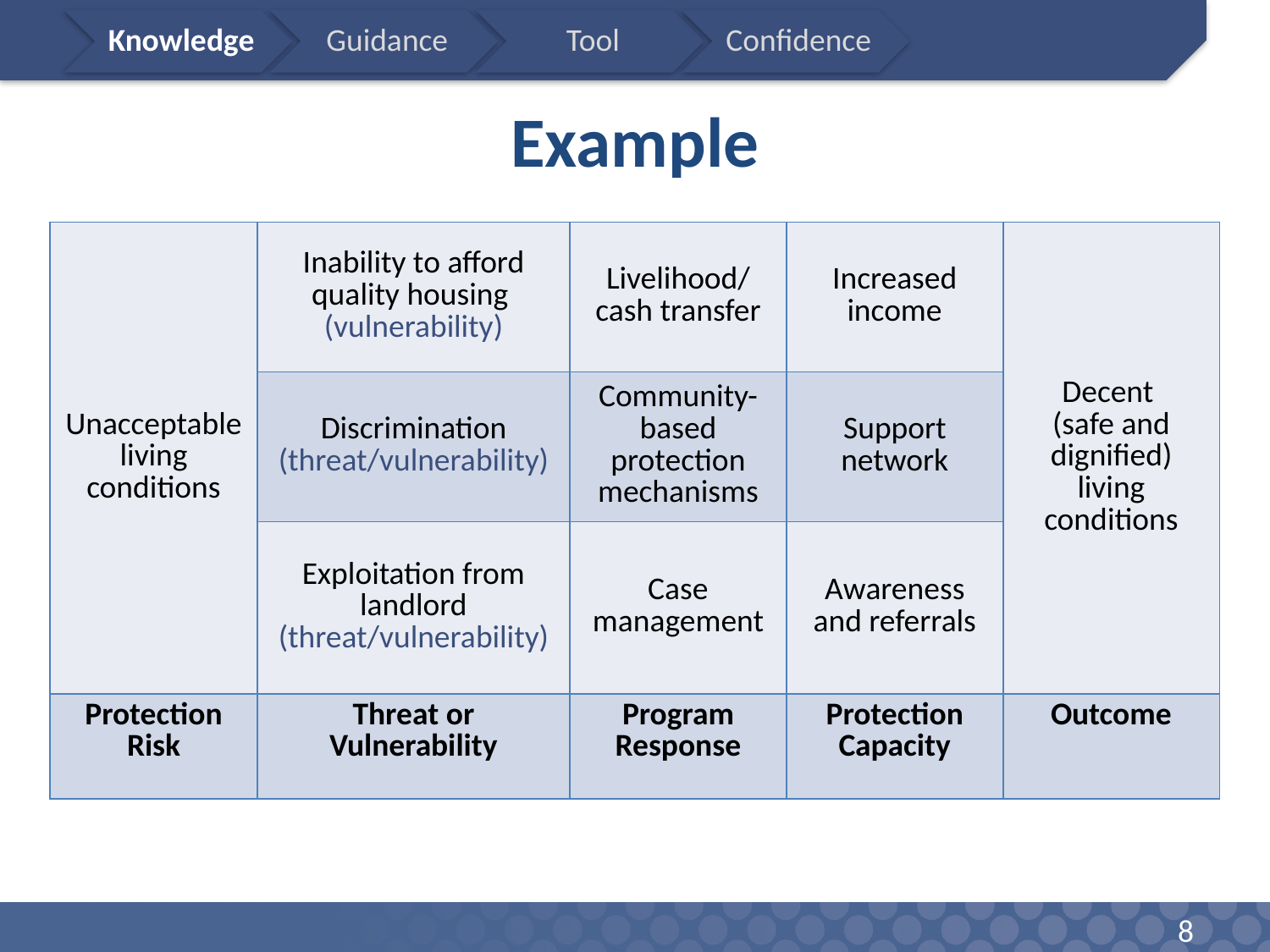

# Example
| Unacceptable living conditions | Inability to afford quality housing (vulnerability) | Livelihood/ cash transfer | Increased income | Decent (safe and dignified) living conditions |
| --- | --- | --- | --- | --- |
|  | Discrimination (threat/vulnerability) | Community-based protection mechanisms | Support network |  |
|  | Exploitation from landlord (threat/vulnerability) | Case management | Awareness and referrals |  |
| Protection Risk | Threat or Vulnerability | Program Response | Protection Capacity | Outcome |
8